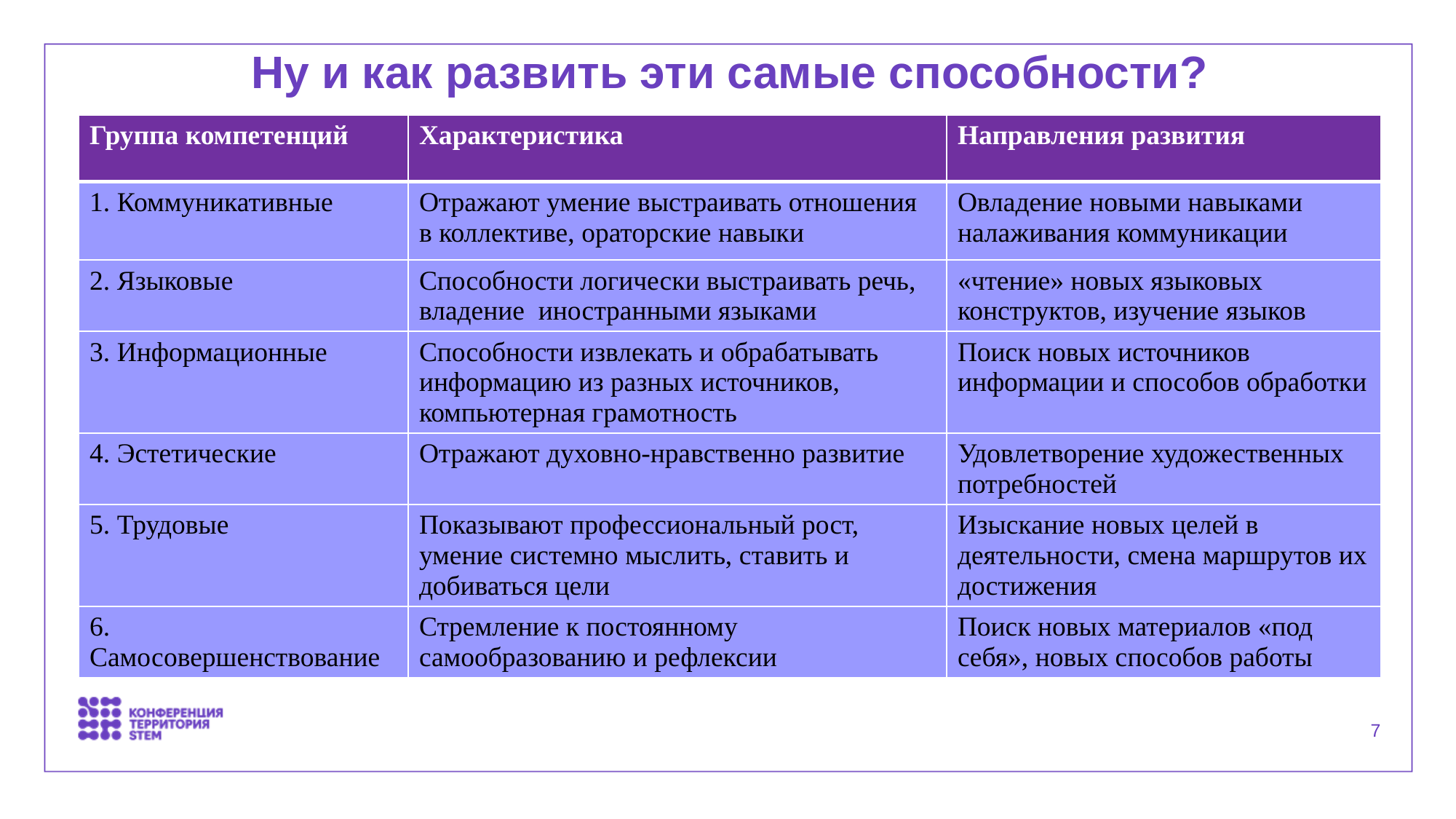

# Ну и как развить эти самые способности?
| Группа компетенций | Характеристика | Направления развития |
| --- | --- | --- |
| 1. Коммуникативные | Отражают умение выстраивать отношения в коллективе, ораторские навыки | Овладение новыми навыками налаживания коммуникации |
| 2. Языковые | Способности логически выстраивать речь, владение иностранными языками | «чтение» новых языковых конструктов, изучение языков |
| 3. Информационные | Способности извлекать и обрабатывать информацию из разных источников, компьютерная грамотность | Поиск новых источников информации и способов обработки |
| 4. Эстетические | Отражают духовно-нравственно развитие | Удовлетворение художественных потребностей |
| 5. Трудовые | Показывают профессиональный рост, умение системно мыслить, ставить и добиваться цели | Изыскание новых целей в деятельности, смена маршрутов их достижения |
| 6. Самосовершенствование | Стремление к постоянному самообразованию и рефлексии | Поиск новых материалов «под себя», новых способов работы |
7